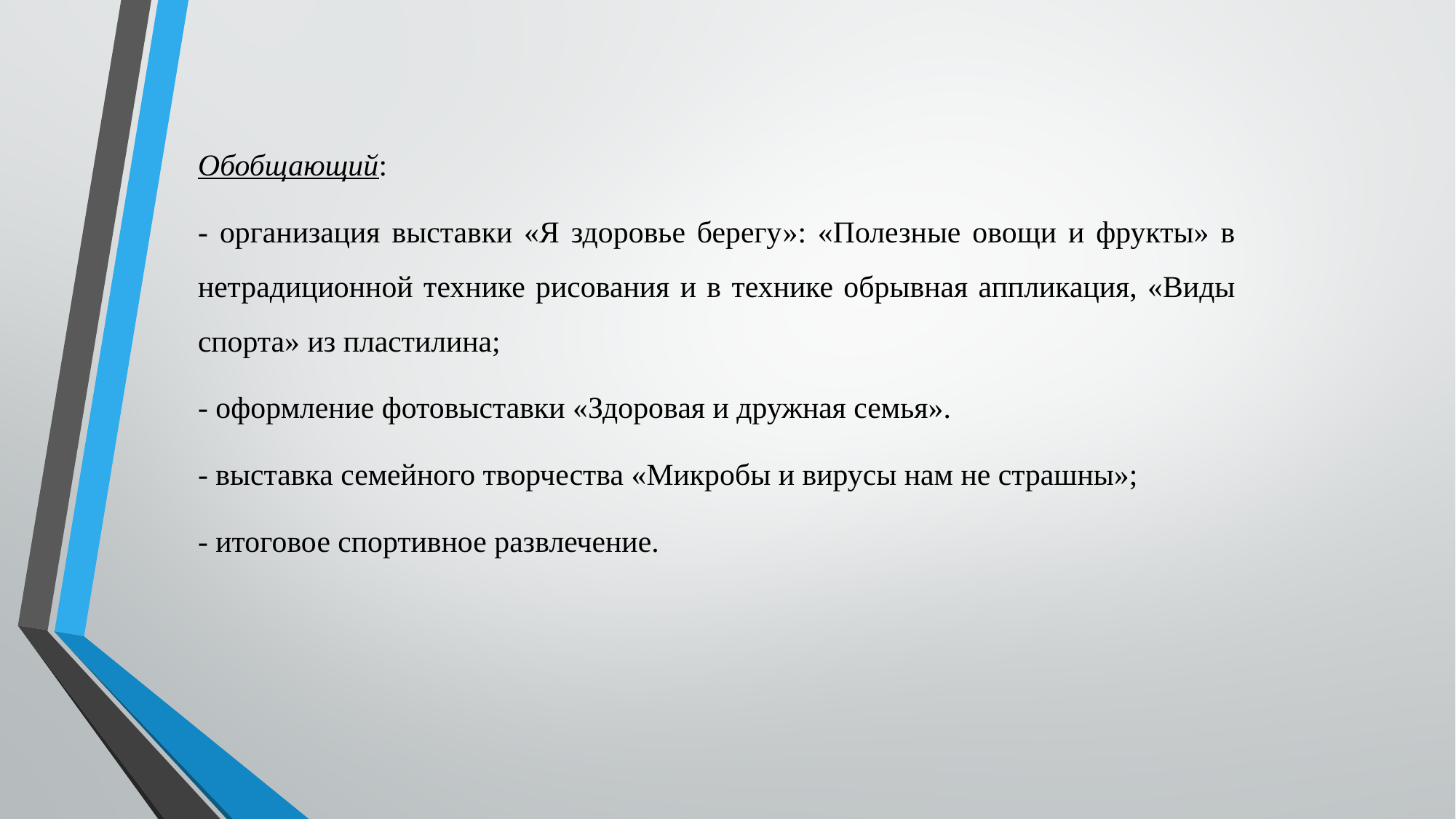

Обобщающий:
- организация выставки «Я здоровье берегу»: «Полезные овощи и фрукты» в нетрадиционной технике рисования и в технике обрывная аппликация, «Виды спорта» из пластилина;
- оформление фотовыставки «Здоровая и дружная семья».
- выставка семейного творчества «Микробы и вирусы нам не страшны»;
- итоговое спортивное развлечение.